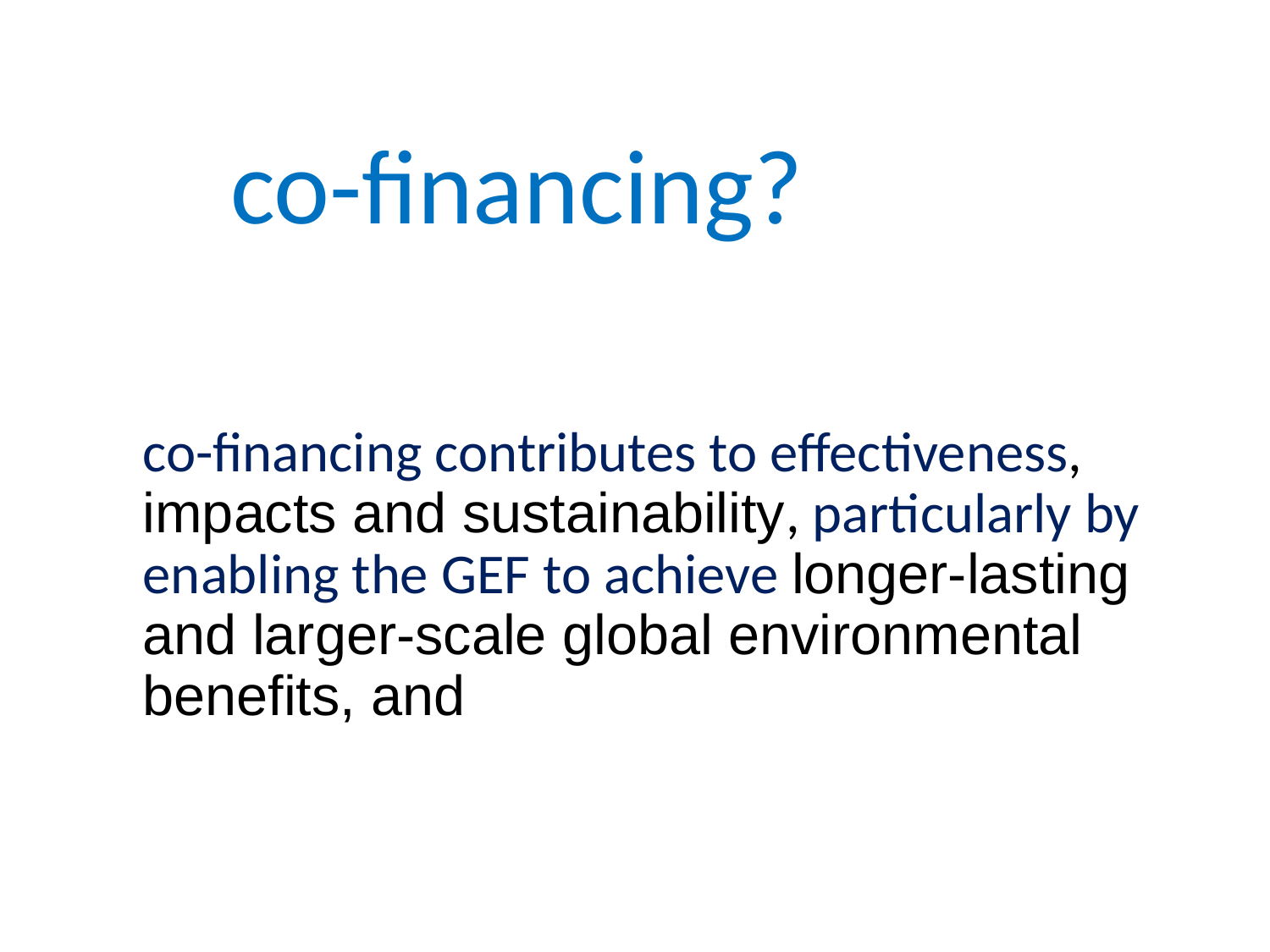

why co-financing?

co-financing contributes to effectiveness, impacts and sustainability, particularly by enabling the GEF to achieve longer-lasting and larger-scale global environmental benefits, and by strengthening partnerships